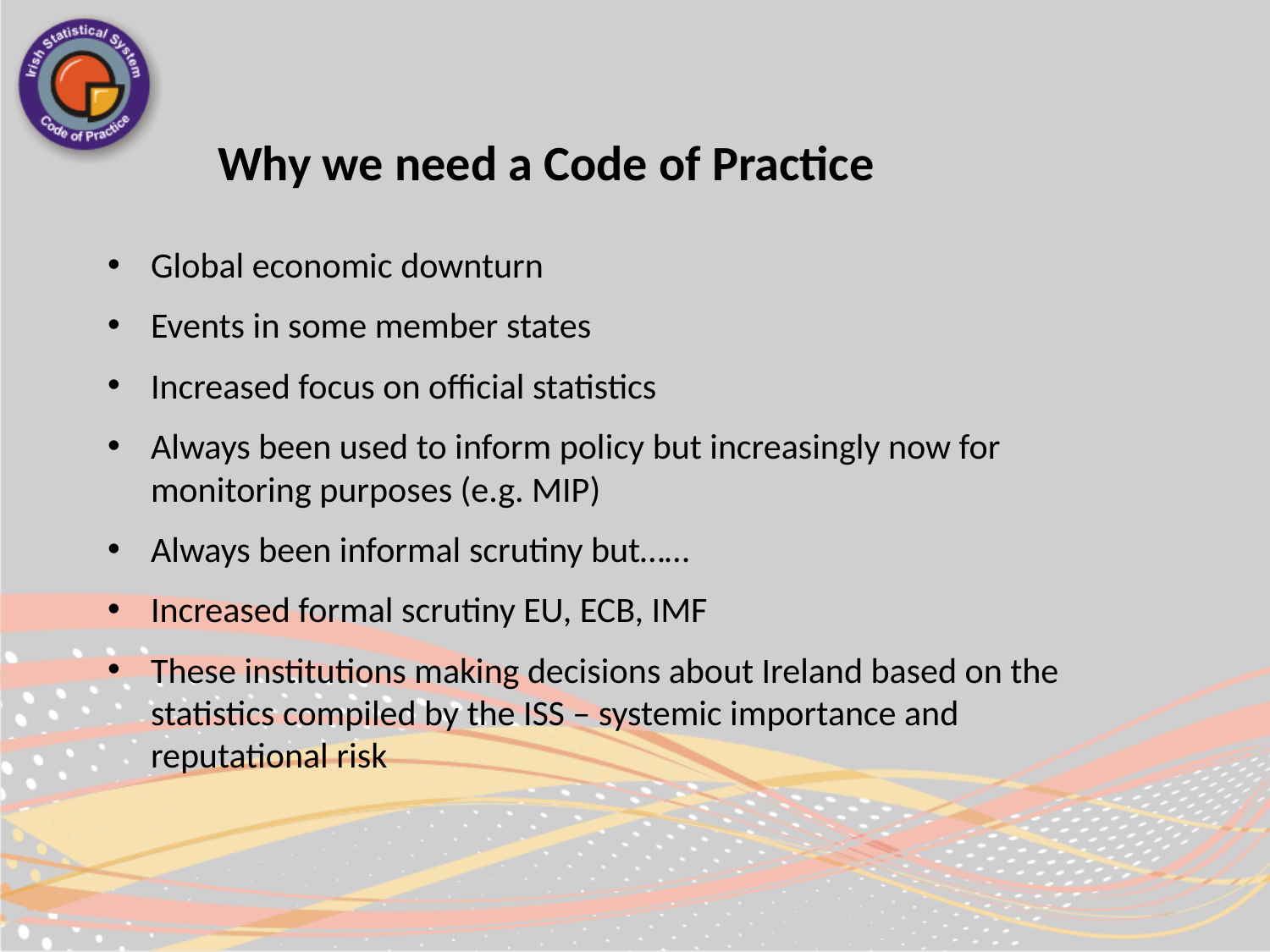

# Why we need a Code of Practice
Global economic downturn
Events in some member states
Increased focus on official statistics
Always been used to inform policy but increasingly now for monitoring purposes (e.g. MIP)
Always been informal scrutiny but……
Increased formal scrutiny EU, ECB, IMF
These institutions making decisions about Ireland based on the statistics compiled by the ISS – systemic importance and reputational risk